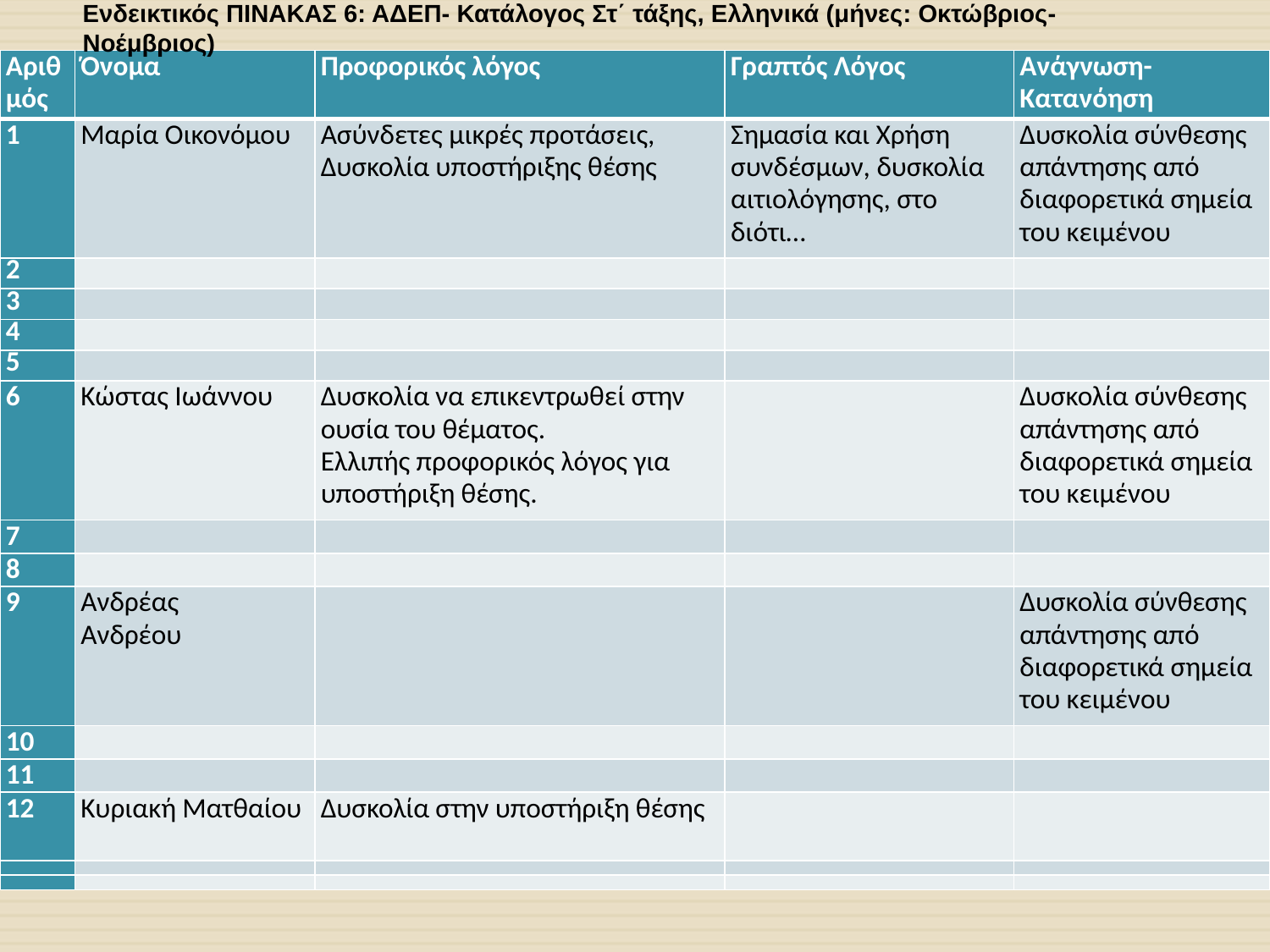

Ενδεικτικός ΠΙΝΑΚΑΣ 6: ΑΔΕΠ- Κατάλογος Στ΄ τάξης, Ελληνικά (μήνες: Οκτώβριος-Νοέμβριος)
| Αριθμός | Όνομα | Προφορικός λόγος | Γραπτός Λόγος | Ανάγνωση-Κατανόηση |
| --- | --- | --- | --- | --- |
| 1 | Μαρία Οικονόμου | Ασύνδετες μικρές προτάσεις, Δυσκολία υποστήριξης θέσης | Σημασία και Χρήση συνδέσμων, δυσκολία αιτιολόγησης, στο διότι… | Δυσκολία σύνθεσης απάντησης από διαφορετικά σημεία του κειμένου |
| 2 |  |  |  |  |
| 3 |  |  |  |  |
| 4 |  |  |  |  |
| 5 |  |  |  |  |
| 6 | Κώστας Ιωάννου | Δυσκολία να επικεντρωθεί στην ουσία του θέματος. Ελλιπής προφορικός λόγος για υποστήριξη θέσης. |  | Δυσκολία σύνθεσης απάντησης από διαφορετικά σημεία του κειμένου |
| 7 |  |  |  |  |
| 8 |  |  |  |  |
| 9 | Ανδρέας Ανδρέου |  |  | Δυσκολία σύνθεσης απάντησης από διαφορετικά σημεία του κειμένου |
| 10 |  |  |  |  |
| 11 |  |  |  |  |
| 12 | Κυριακή Ματθαίου | Δυσκολία στην υποστήριξη θέσης |  |  |
|  |  |  |  |  |
|  |  |  |  |  |